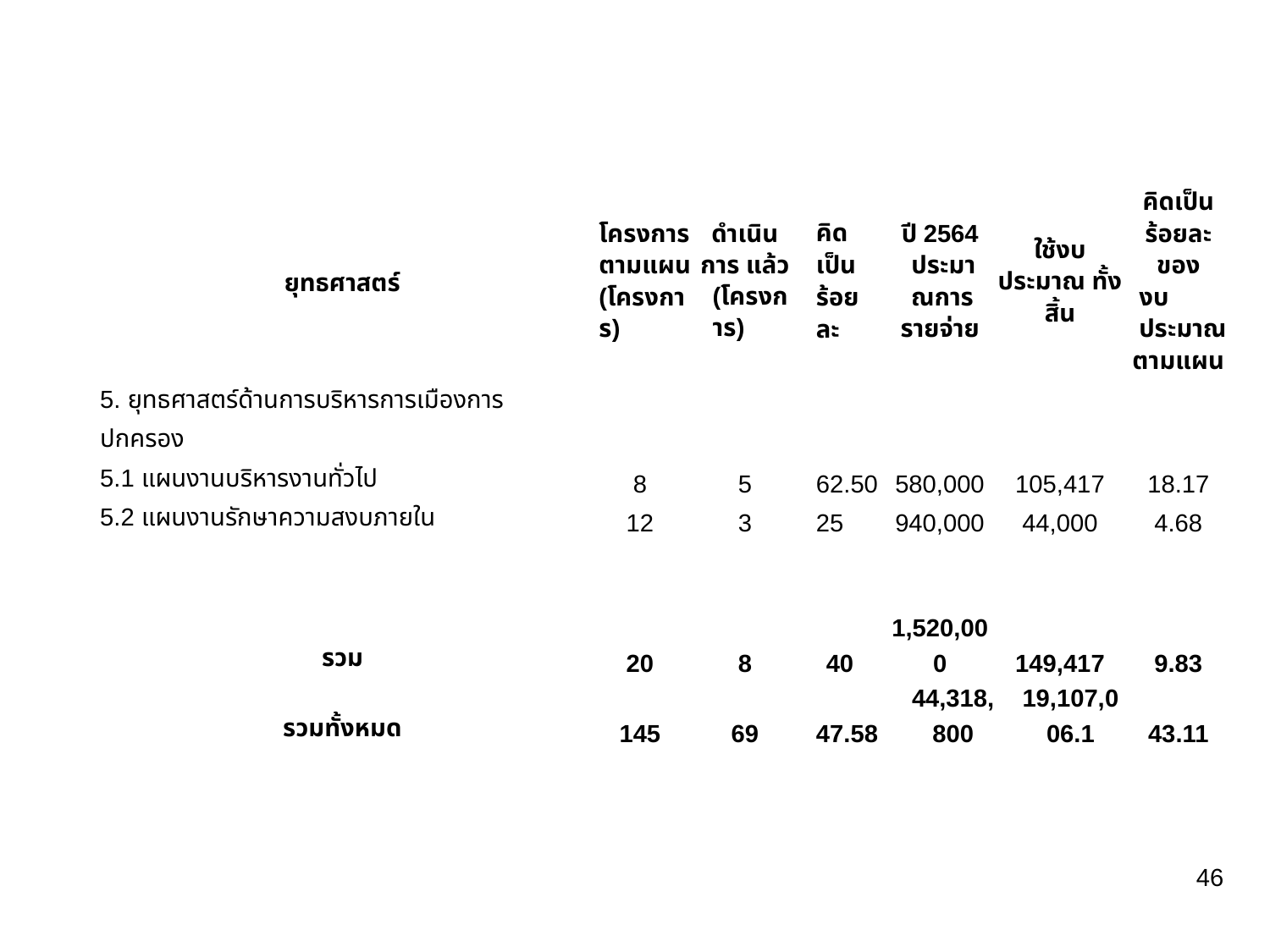

| ยุทธศาสตร์ | โครงการ ตามแผน (โครงการ) | ดำเนินการ แล้ว (โครงการ) | คิดเป็น ร้อยละ | ปี 2564 ประมาณการ รายจ่าย | ใช้งบประมาณ ทั้งสิ้น | คิดเป็น ร้อยละของ งบประมาณ ตามแผน |
| --- | --- | --- | --- | --- | --- | --- |
| 5. ยุทธศาสตร์ด้านการบริหารการเมืองการปกครอง 5.1 แผนงานบริหารงานทั่วไป | 8 | 5 | 62.50 | 580,000 | 105,417 | 18.17 |
| 5.2 แผนงานรักษาความสงบภายใน | 12 | 3 | 25 | 940,000 | 44,000 | 4.68 |
| รวม | 20 | 8 | 40 | 1,520,000 | 149,417 | 9.83 |
| รวมทั้งหมด | 145 | 69 | 47.58 | 44,318,800 | 19,107,006.1 | 43.11 |
46